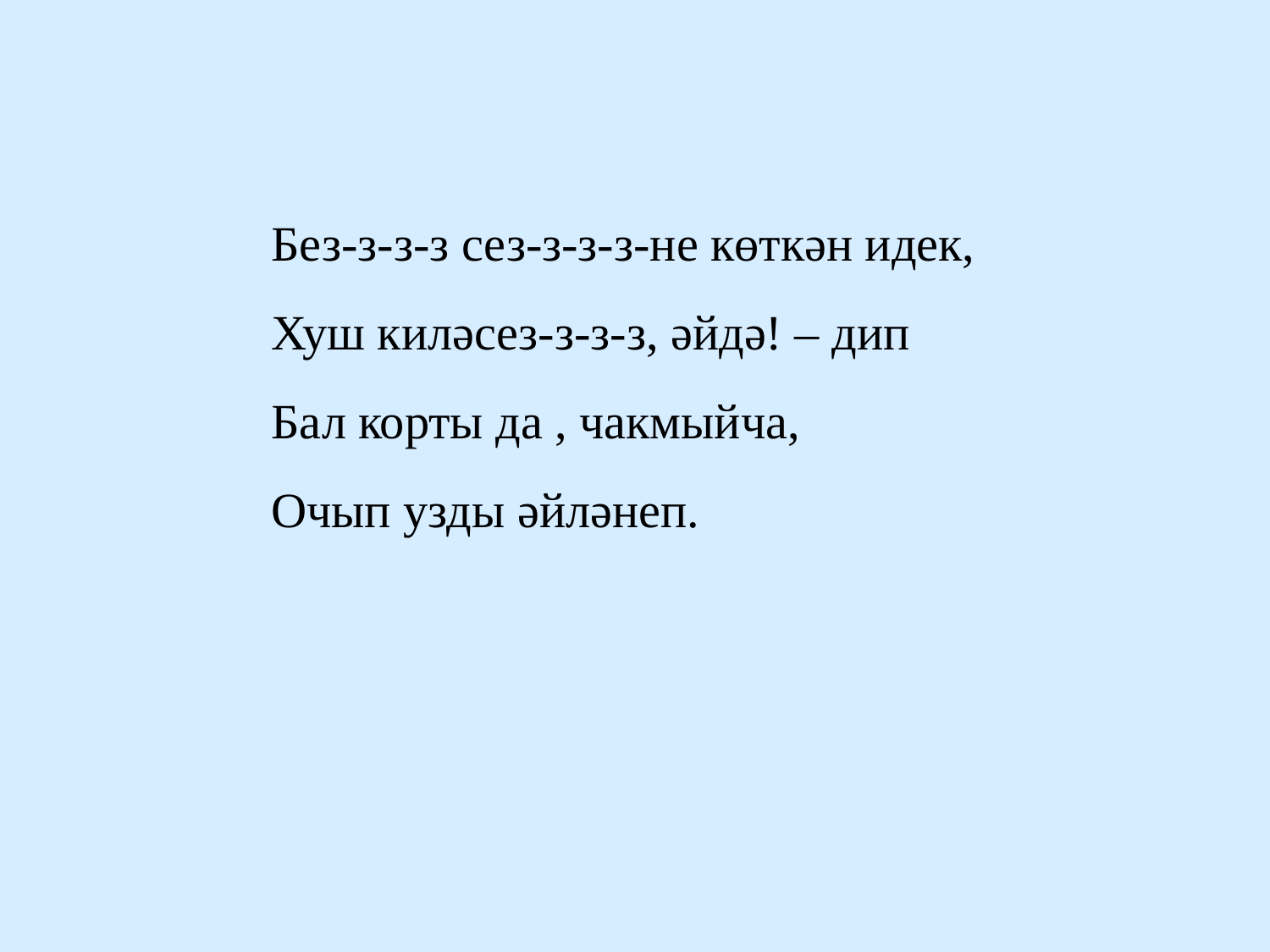

Без-з-з-з сез-з-з-з-не көткән идек,
Хуш киләсез-з-з-з, әйдә! – дип
Бал корты да , чакмыйча,
Очып узды әйләнеп.